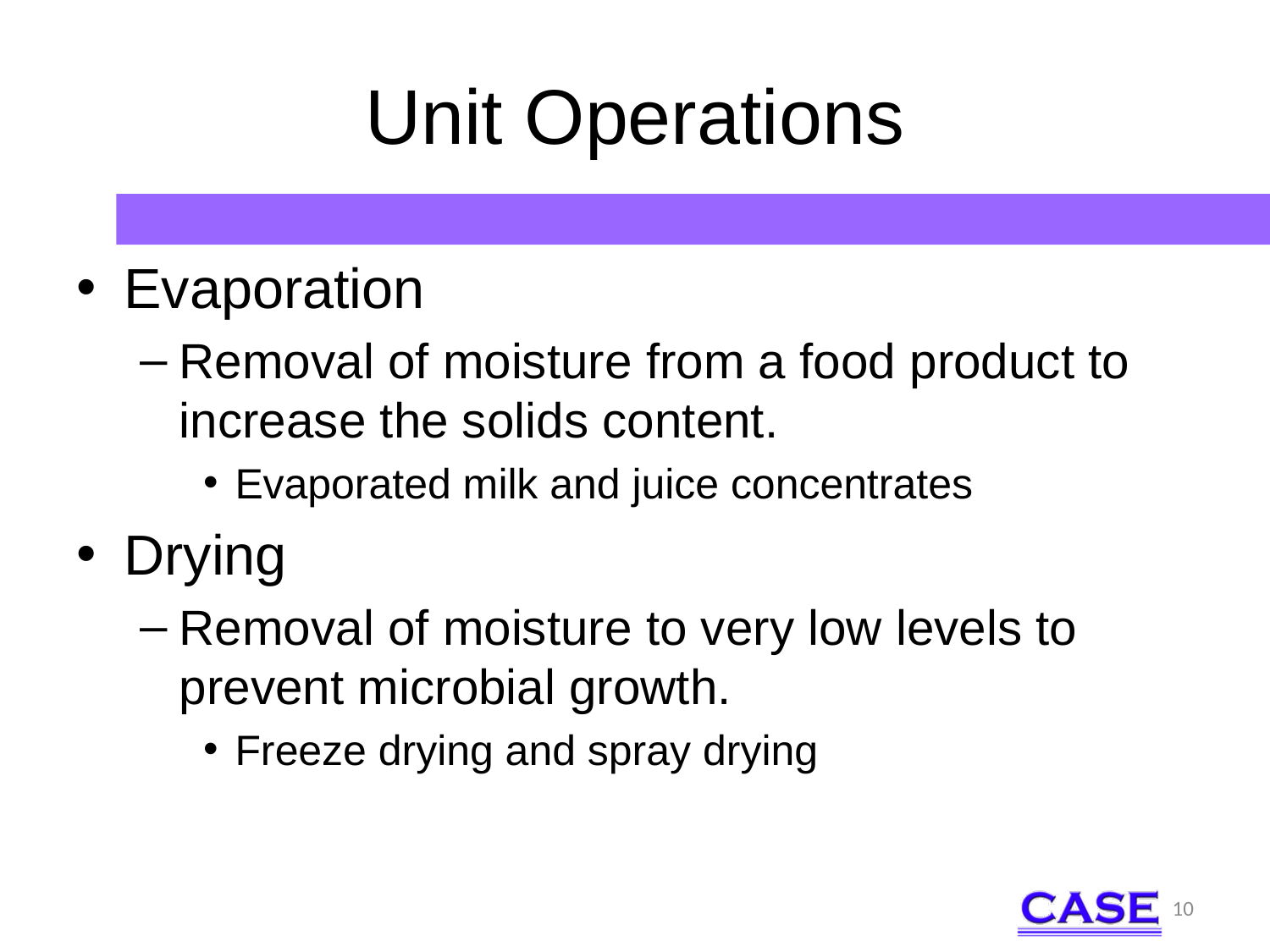

# Unit Operations
Evaporation
Removal of moisture from a food product to increase the solids content.
Evaporated milk and juice concentrates
Drying
Removal of moisture to very low levels to prevent microbial growth.
Freeze drying and spray drying
10